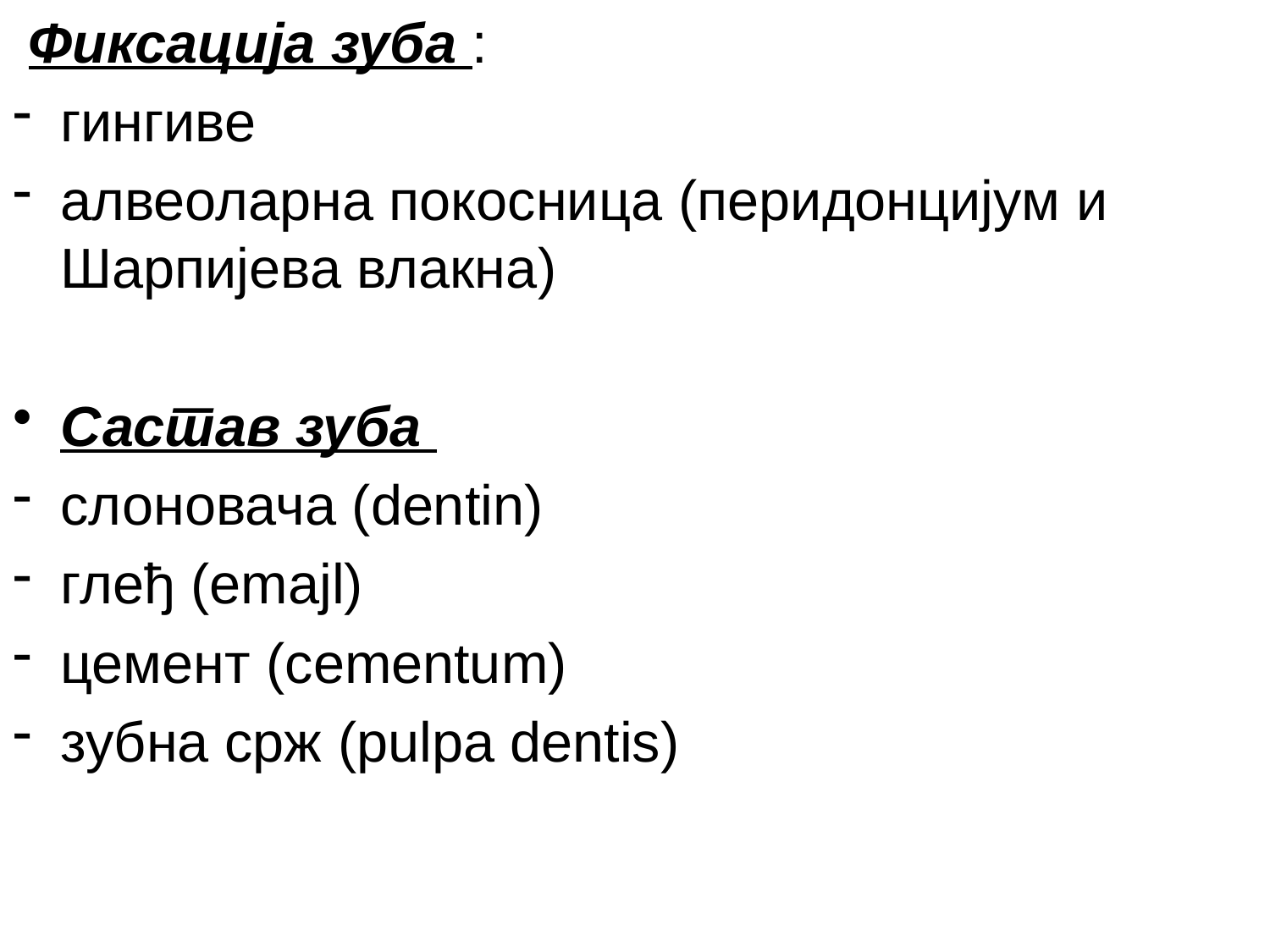

Фиксација зуба :
гингиве
алвеоларна покосница (перидонцијум и Шарпијева влакна)

Састав зуба
слоновача (dentin)
глеђ (emajl)
цемент (cementum)
зубна срж (pulpa dentis)